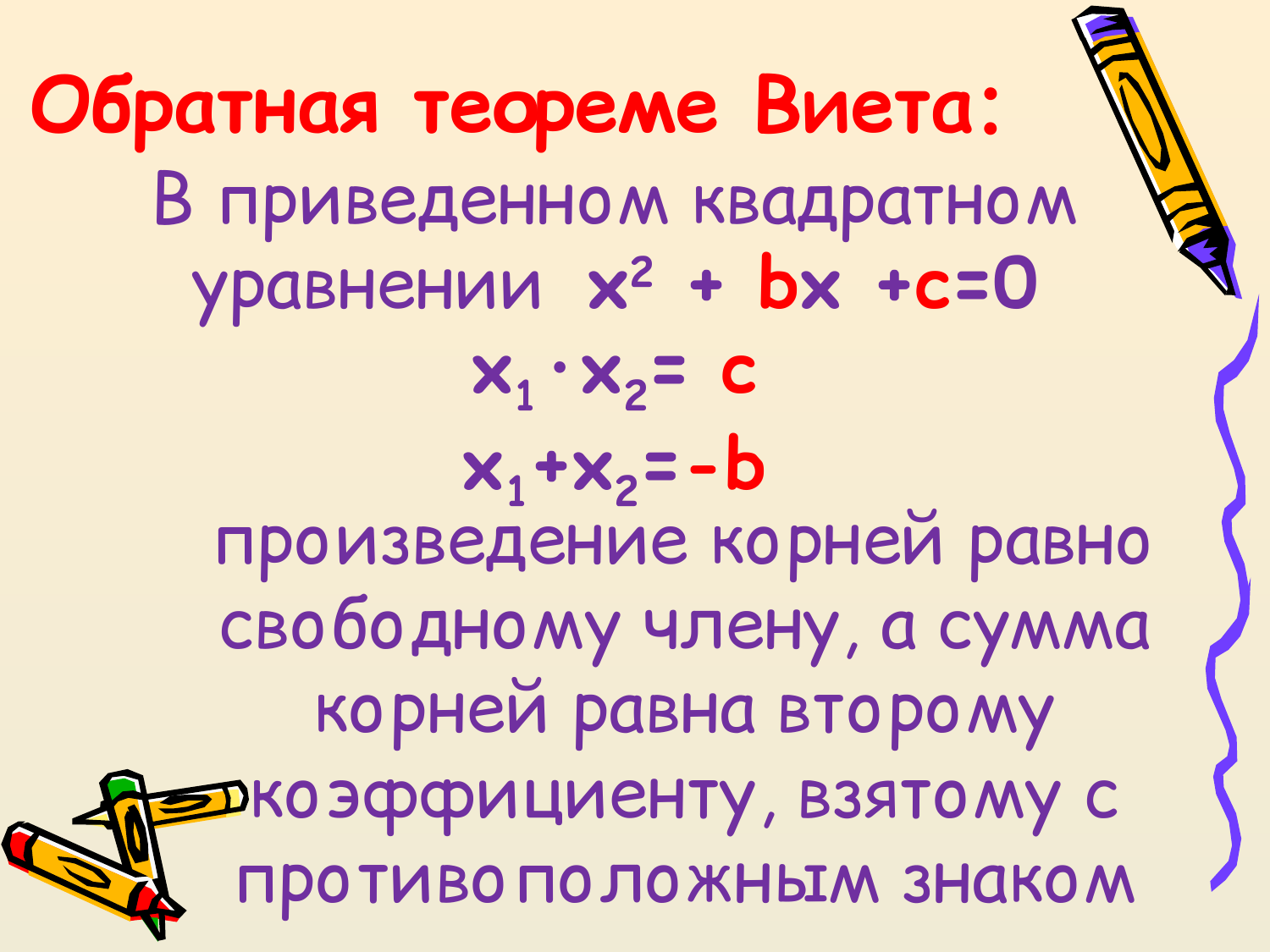

# Обратная теореме Виета:
В приведенном квадратном уравнении  x2 + bx +с=0
x1∙x2= с
x1+x2=-b
произведение корней равно свободному члену, а сумма корней равна второму коэффициенту, взятому с противоположным знаком